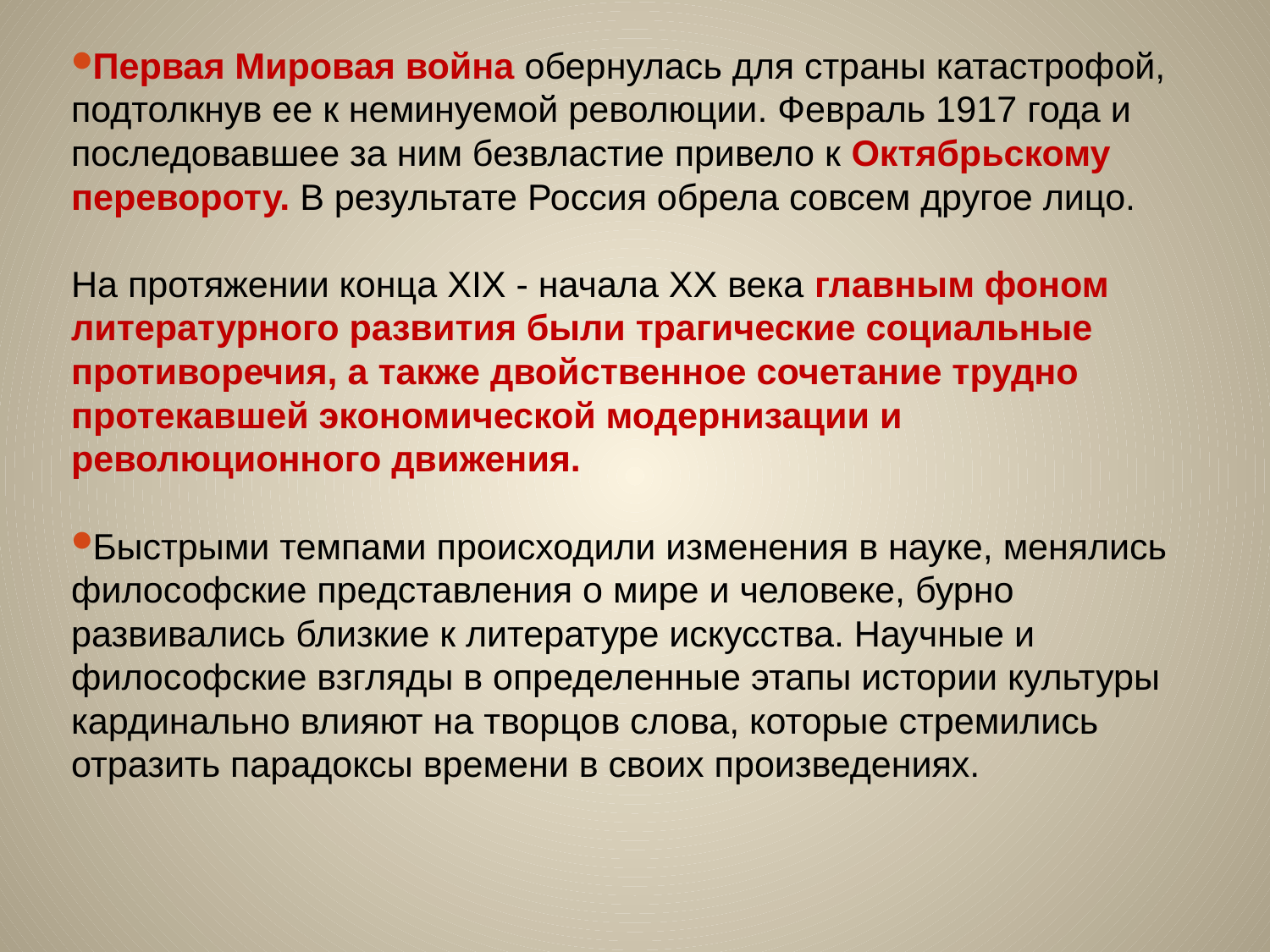

Первая Мировая война обернулась для страны катастрофой, подтолкнув ее к неминуемой революции. Февраль 1917 года и последовавшее за ним безвластие привело к Октябрьскому перевороту. В результате Россия обрела совсем другое лицо.
На протяжении конца XIX - начала XX века главным фоном литературного развития были трагические социальные противоречия, а также двойственное сочетание трудно протекавшей экономической модернизации и революционного движения.

Быстрыми темпами происходили изменения в науке, менялись философские представления о мире и человеке, бурно развивались близкие к литературе искусства. Научные и философские взгляды в определенные этапы истории культуры кардинально влияют на творцов слова, которые стремились отразить парадоксы времени в своих произведениях.